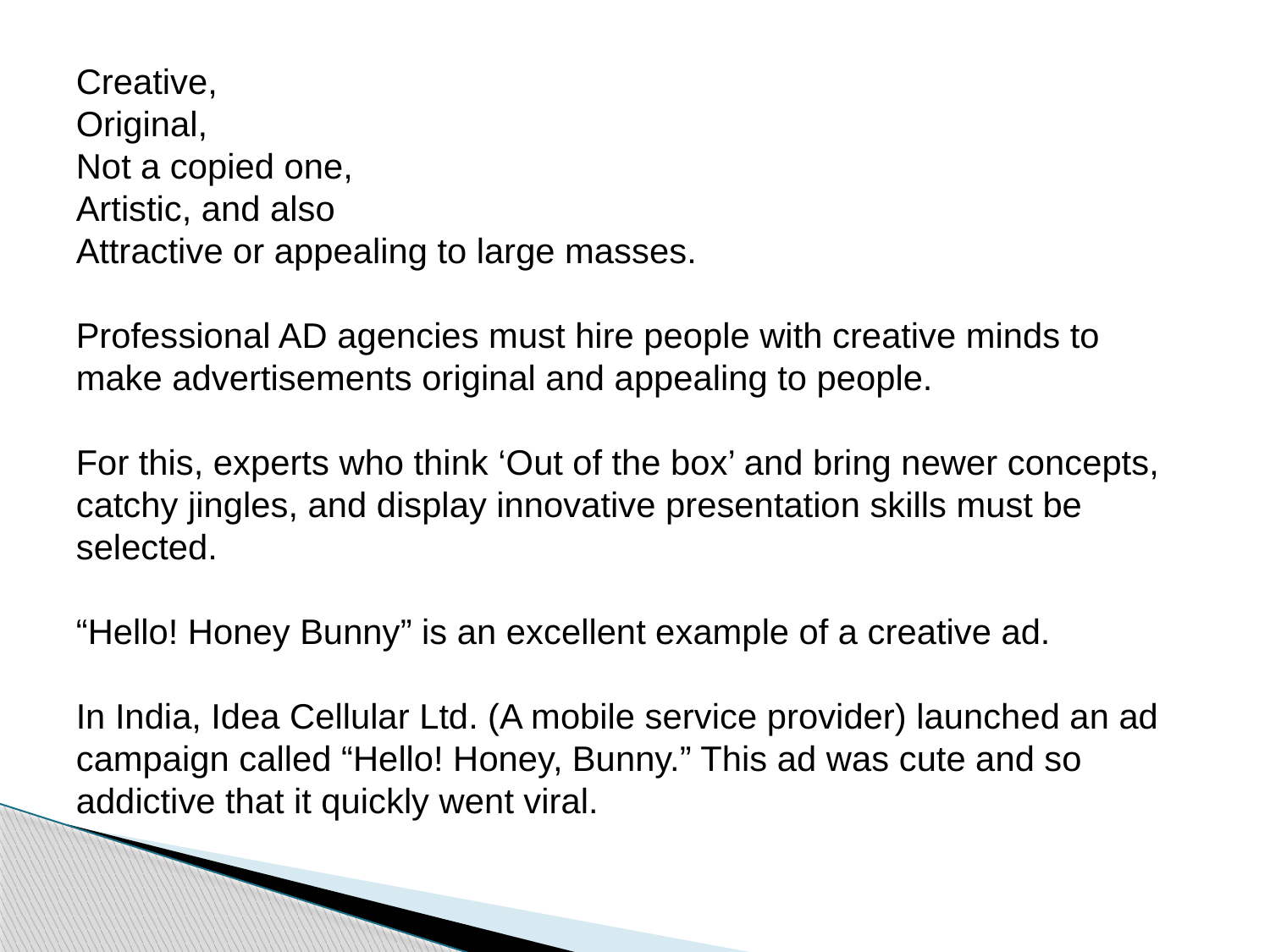

Creative,
Original,
Not a copied one,
Artistic, and also
Attractive or appealing to large masses.

Professional AD agencies must hire people with creative minds to make advertisements original and appealing to people.

For this, experts who think ‘Out of the box’ and bring newer concepts, catchy jingles, and display innovative presentation skills must be selected.

“Hello! Honey Bunny” is an excellent example of a creative ad.

In India, Idea Cellular Ltd. (A mobile service provider) launched an ad campaign called “Hello! Honey, Bunny.” This ad was cute and so addictive that it quickly went viral.